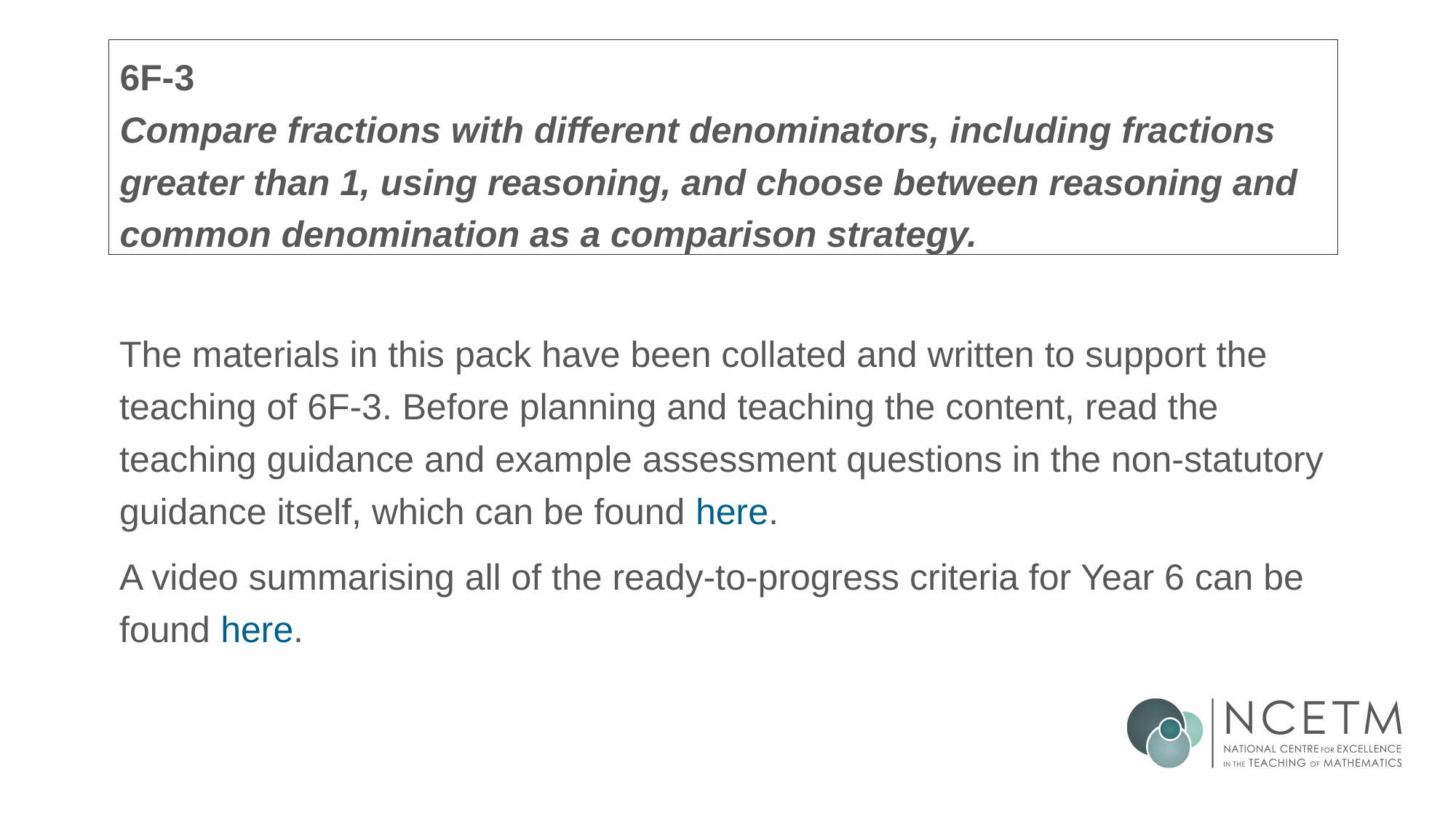

# 6F-3 Compare fractions with different denominators, including fractions greater than 1, using reasoning, and choose between reasoning and common denomination as a comparison strategy.
The materials in this pack have been collated and written to support the teaching of 6F-3. Before planning and teaching the content, read the teaching guidance and example assessment questions in the non-statutory guidance itself, which can be found here.
A video summarising all of the ready-to-progress criteria for Year 6 can be found here.